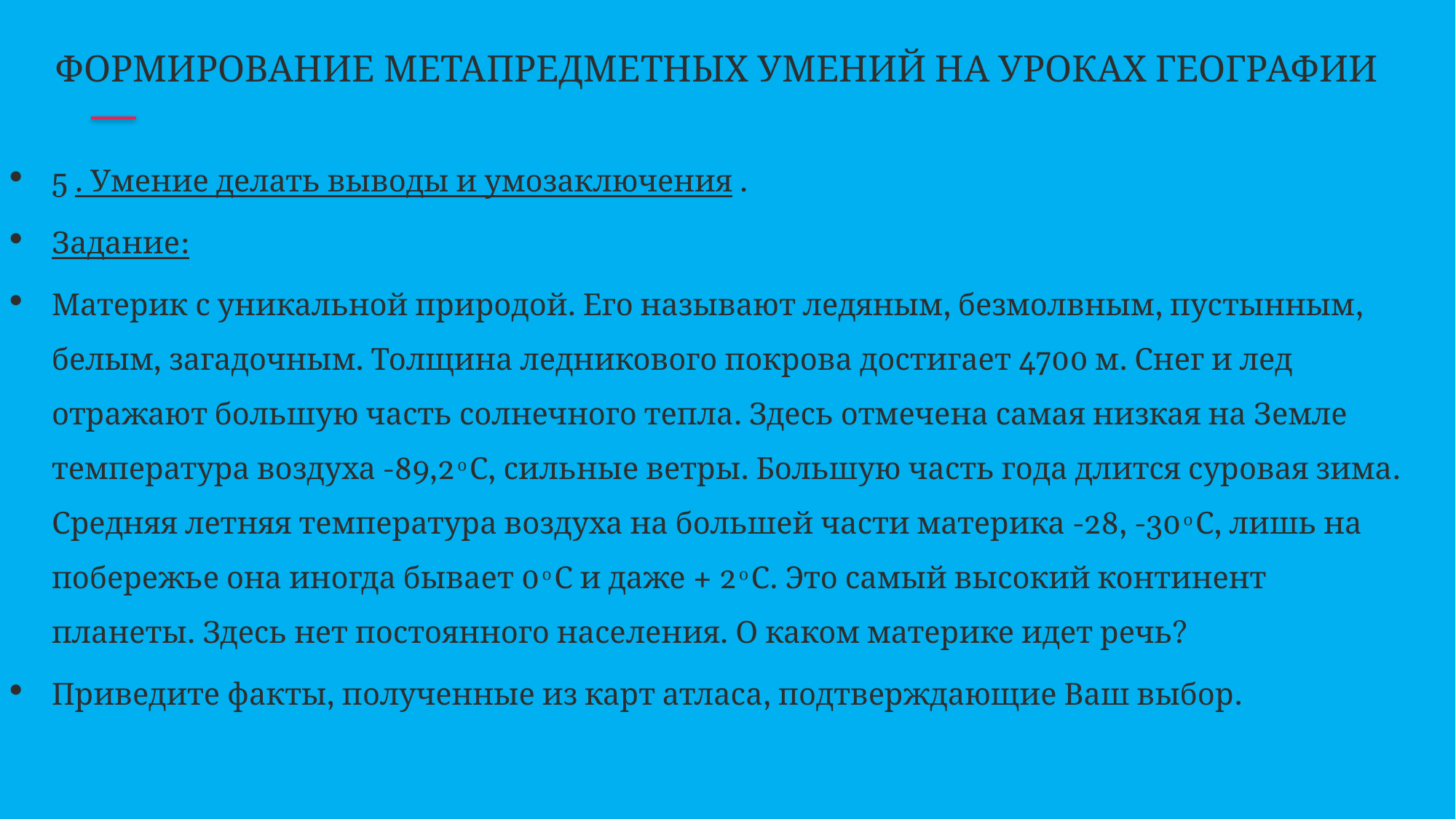

# ФОРМИРОВАНИЕ МЕТАПРЕДМЕТНЫХ УМЕНИЙ НА УРОКАХ ГЕОГРАФИИ
5 . Умение делать выводы и умозаключения .
Задание:
Материк с уникальной природой. Его называют ледяным, безмолвным, пустынным, белым, загадочным. Толщина ледникового покрова достигает 4700 м. Снег и лед отражают большую часть солнечного тепла. Здесь отмечена самая низкая на Земле температура воздуха -89,2 ͦ С, сильные ветры. Большую часть года длится суровая зима. Средняя летняя температура воздуха на большей части материка -28, -30 ͦ С, лишь на побережье она иногда бывает 0 ͦ С и даже + 2 ͦ С. Это самый высокий континент планеты. Здесь нет постоянного населения. О каком материке идет речь?
Приведите факты, полученные из карт атласа, подтверждающие Ваш выбор.